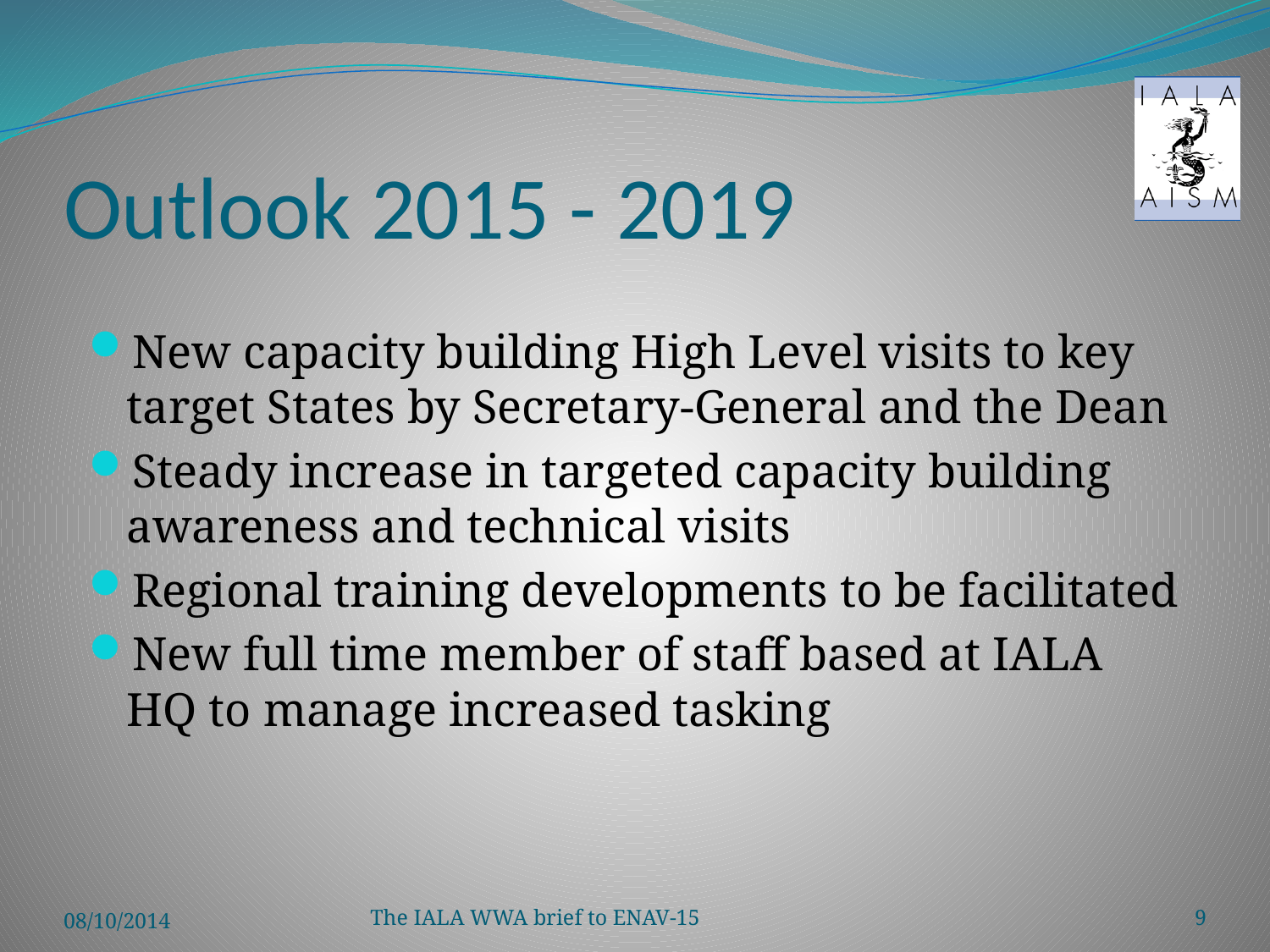

# Outlook 2015 - 2019
New capacity building High Level visits to key target States by Secretary-General and the Dean
Steady increase in targeted capacity building awareness and technical visits
Regional training developments to be facilitated
New full time member of staff based at IALA HQ to manage increased tasking

08/10/2014
The IALA WWA brief to ENAV-15
9